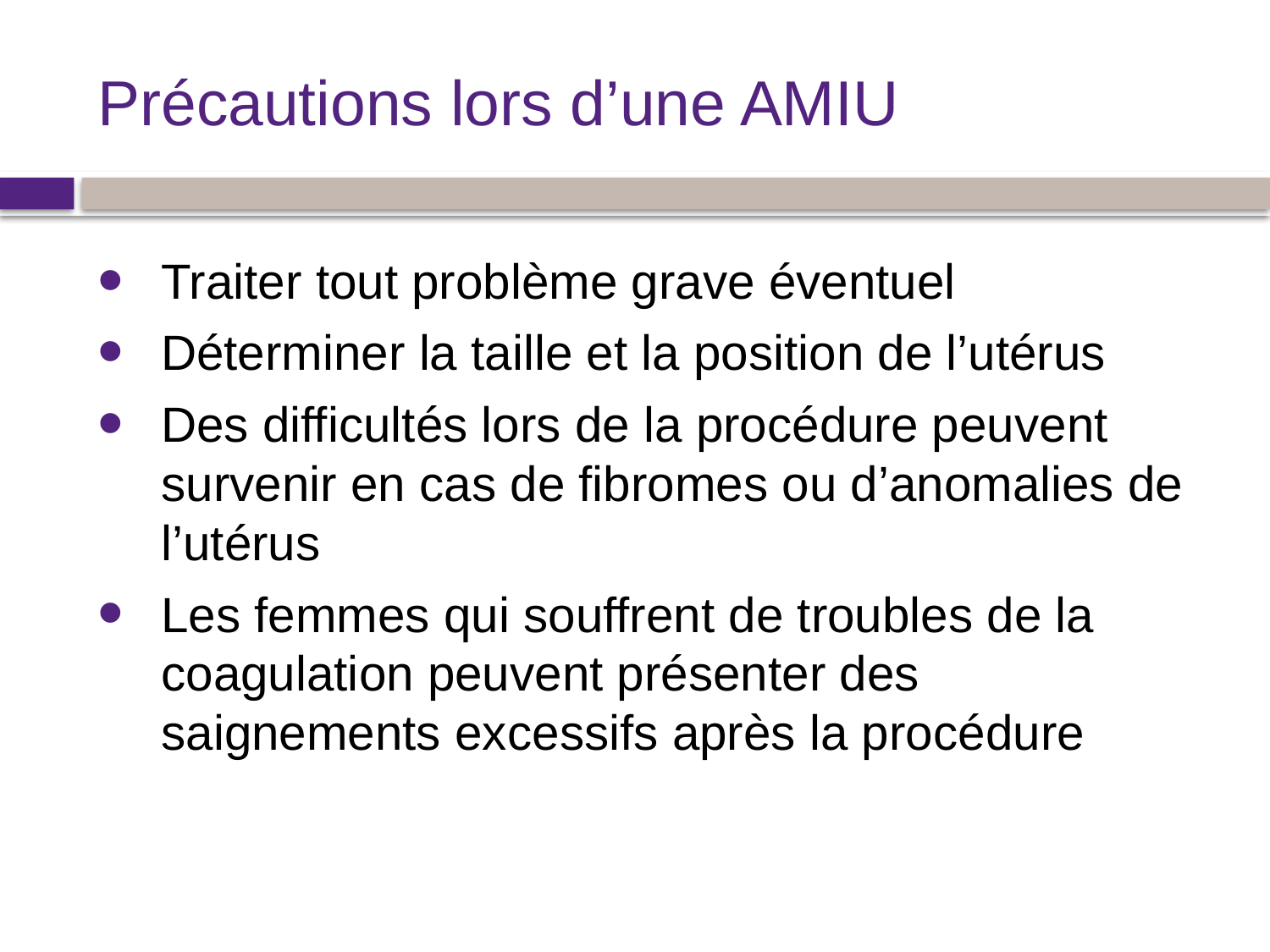

# Précautions lors d’une AMIU
Traiter tout problème grave éventuel
Déterminer la taille et la position de l’utérus
Des difficultés lors de la procédure peuvent survenir en cas de fibromes ou d’anomalies de l’utérus
Les femmes qui souffrent de troubles de la coagulation peuvent présenter des saignements excessifs après la procédure